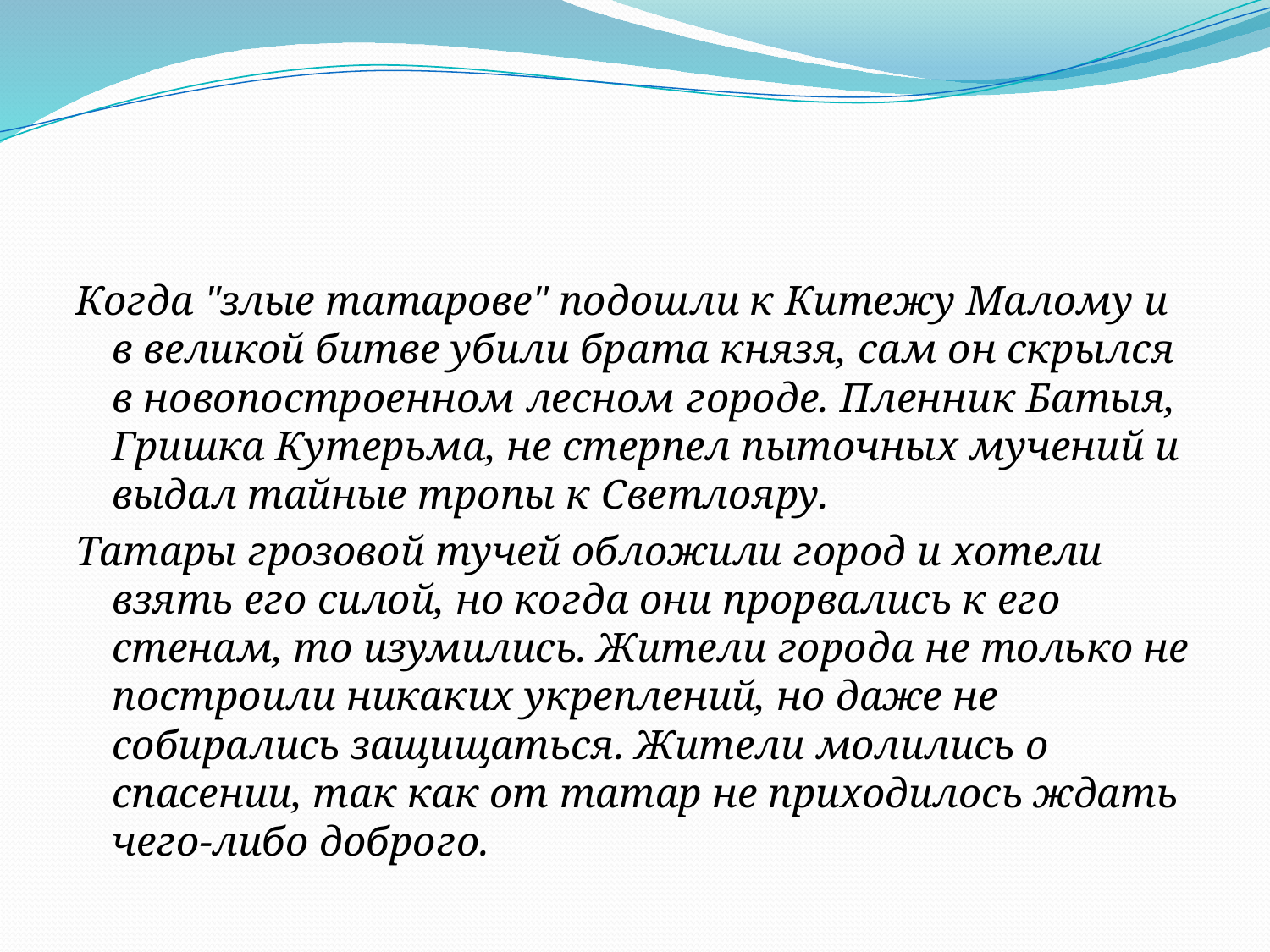

#
Когда "злые татарове" подошли к Китежу Малому и в великой битве убили брата князя, сам он скрылся в новопостроенном лесном городе. Пленник Батыя, Гришка Кутерьма, не стерпел пыточных мучений и выдал тайные тропы к Светлояру.
Татары грозовой тучей обложили город и хотели взять его силой, но когда они прорвались к его стенам, то изумились. Жители города не только не построили никаких укреплений, но даже не собирались защищаться. Жители молились о спасении, так как от татар не приходилось ждать чего-либо доброго.